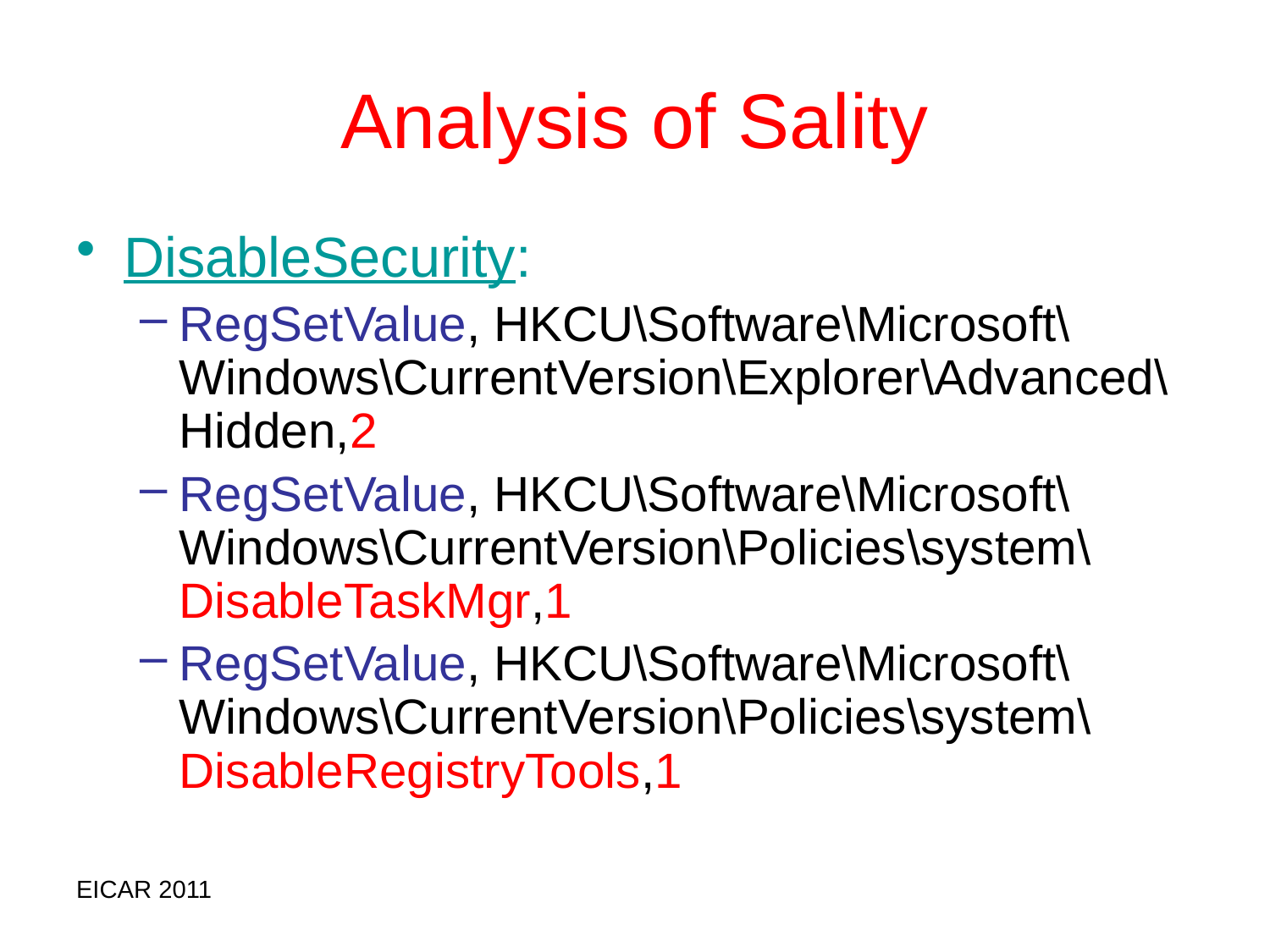

# Analysis of Sality
DisableSecurity:
RegSetValue, HKCU\Software\Microsoft\Windows\CurrentVersion\Explorer\Advanced\Hidden,2
RegSetValue, HKCU\Software\Microsoft\Windows\CurrentVersion\Policies\system\DisableTaskMgr,1
RegSetValue, HKCU\Software\Microsoft\Windows\CurrentVersion\Policies\system\DisableRegistryTools,1
EICAR 2011